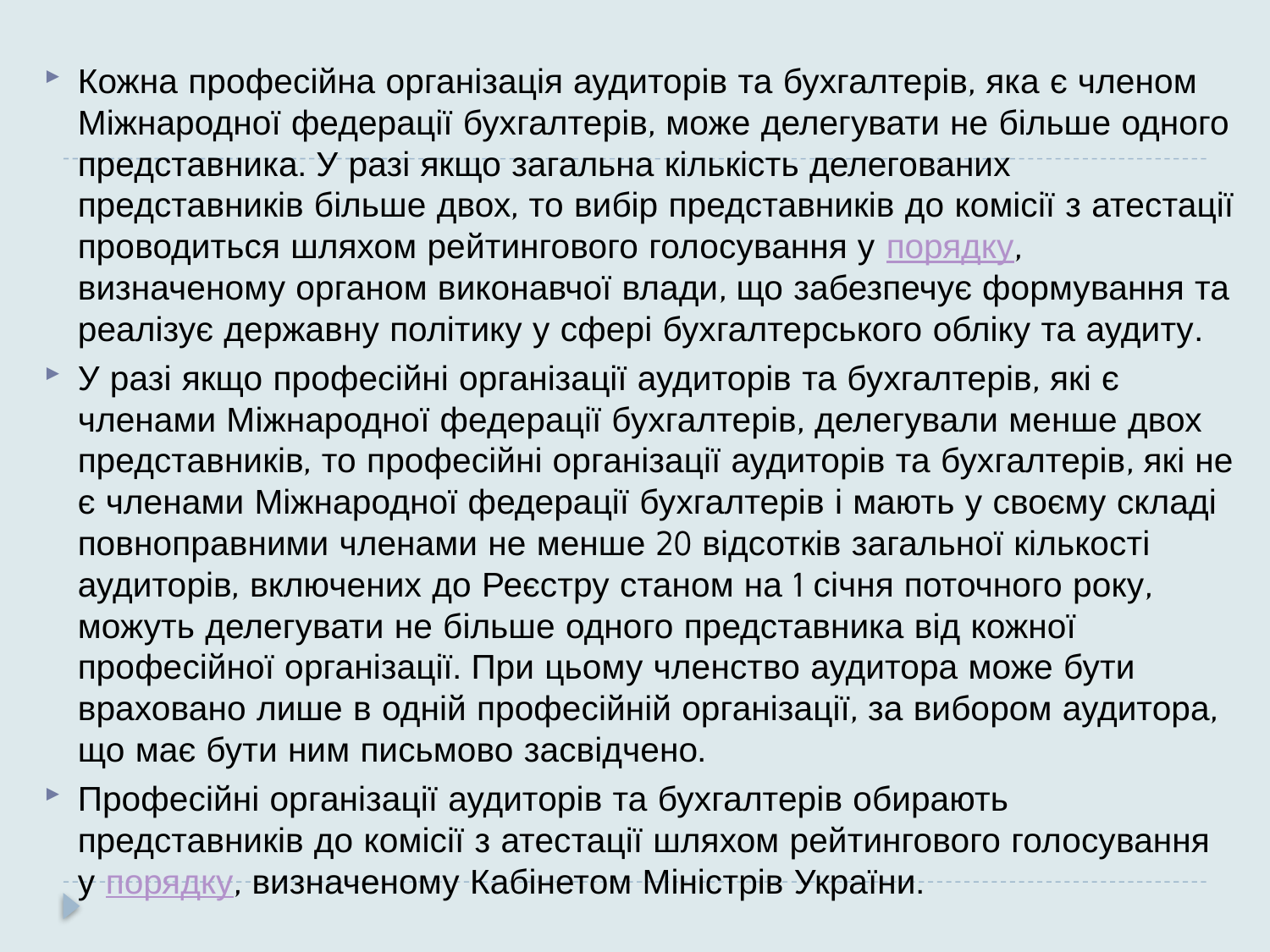

Кожна професійна організація аудиторів та бухгалтерів, яка є членом Міжнародної федерації бухгалтерів, може делегувати не більше одного представника. У разі якщо загальна кількість делегованих представників більше двох, то вибір представників до комісії з атестації проводиться шляхом рейтингового голосування у порядку, визначеному органом виконавчої влади, що забезпечує формування та реалізує державну політику у сфері бухгалтерського обліку та аудиту.
У разі якщо професійні організації аудиторів та бухгалтерів, які є членами Міжнародної федерації бухгалтерів, делегували менше двох представників, то професійні організації аудиторів та бухгалтерів, які не є членами Міжнародної федерації бухгалтерів і мають у своєму складі повноправними членами не менше 20 відсотків загальної кількості аудиторів, включених до Реєстру станом на 1 січня поточного року, можуть делегувати не більше одного представника від кожної професійної організації. При цьому членство аудитора може бути враховано лише в одній професійній організації, за вибором аудитора, що має бути ним письмово засвідчено.
Професійні організації аудиторів та бухгалтерів обирають представників до комісії з атестації шляхом рейтингового голосування у порядку, визначеному Кабінетом Міністрів України.